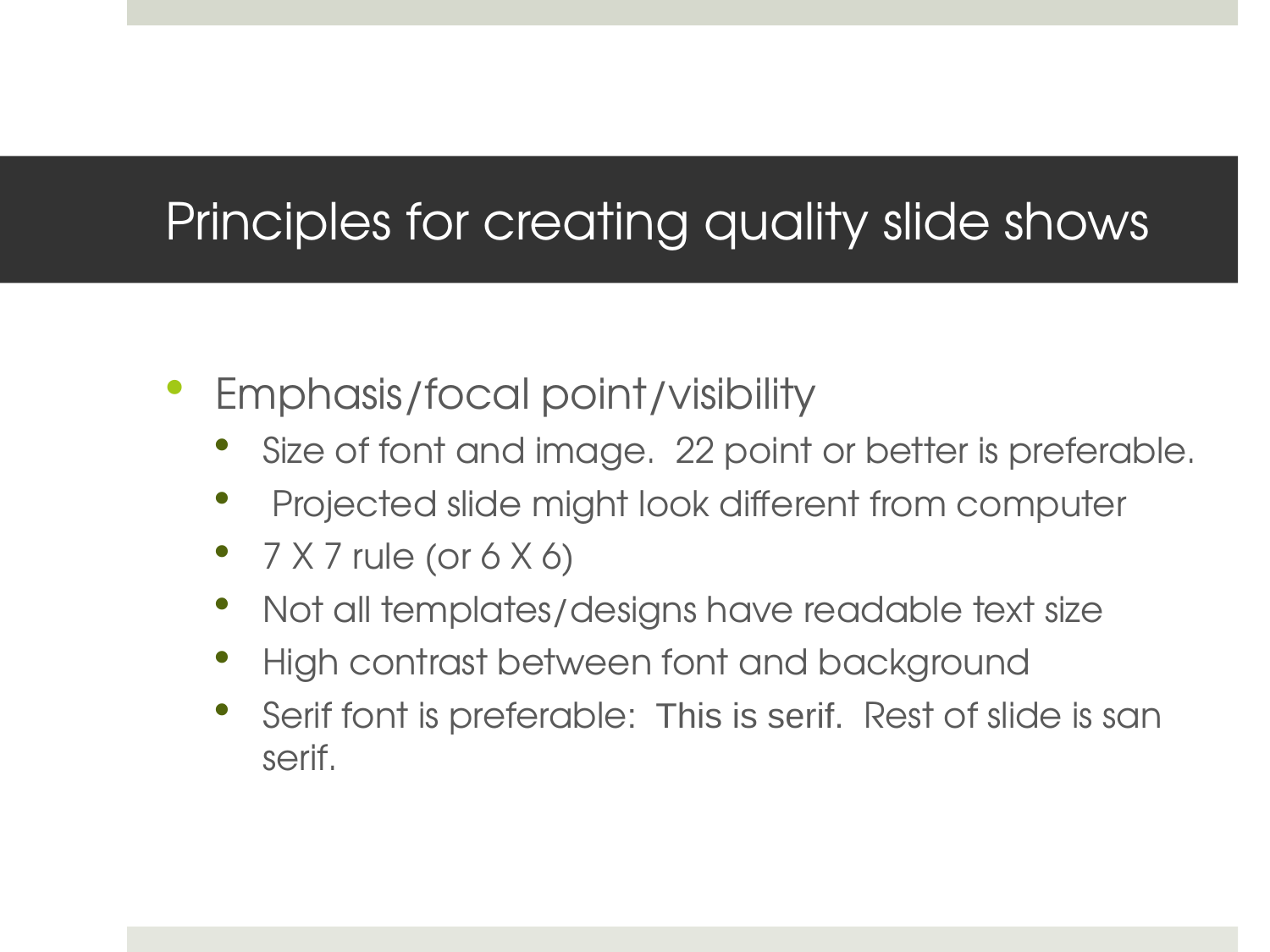

# Principles for creating quality slide shows
Emphasis/focal point/visibility
Size of font and image.  22 point or better is preferable.
 Projected slide might look different from computer
7 X 7 rule (or 6 X 6)
Not all templates/designs have readable text size
High contrast between font and background
Serif font is preferable:  This is serif.  Rest of slide is san serif.